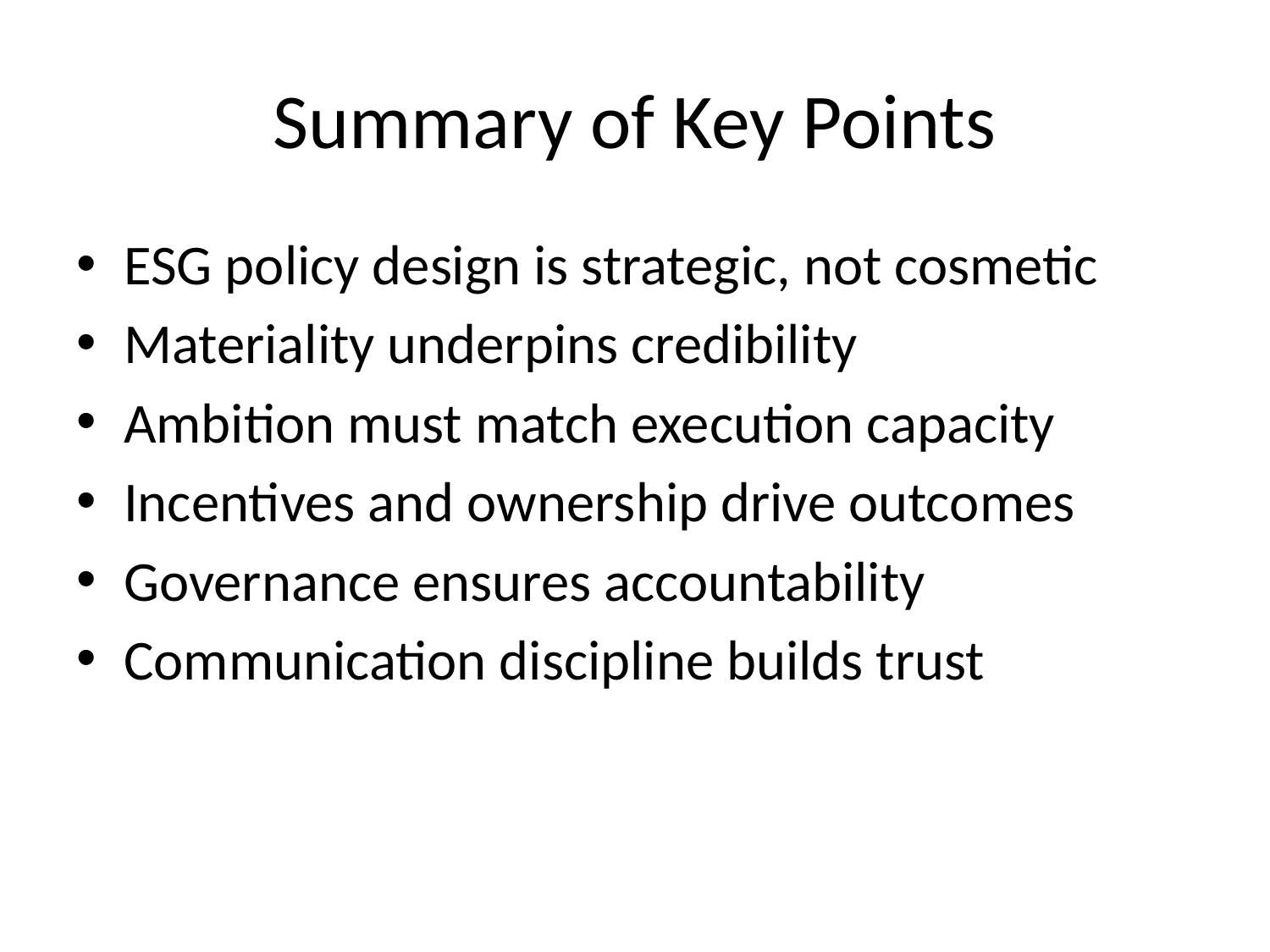

# Summary of Key Points
ESG policy design is strategic, not cosmetic
Materiality underpins credibility
Ambition must match execution capacity
Incentives and ownership drive outcomes
Governance ensures accountability
Communication discipline builds trust